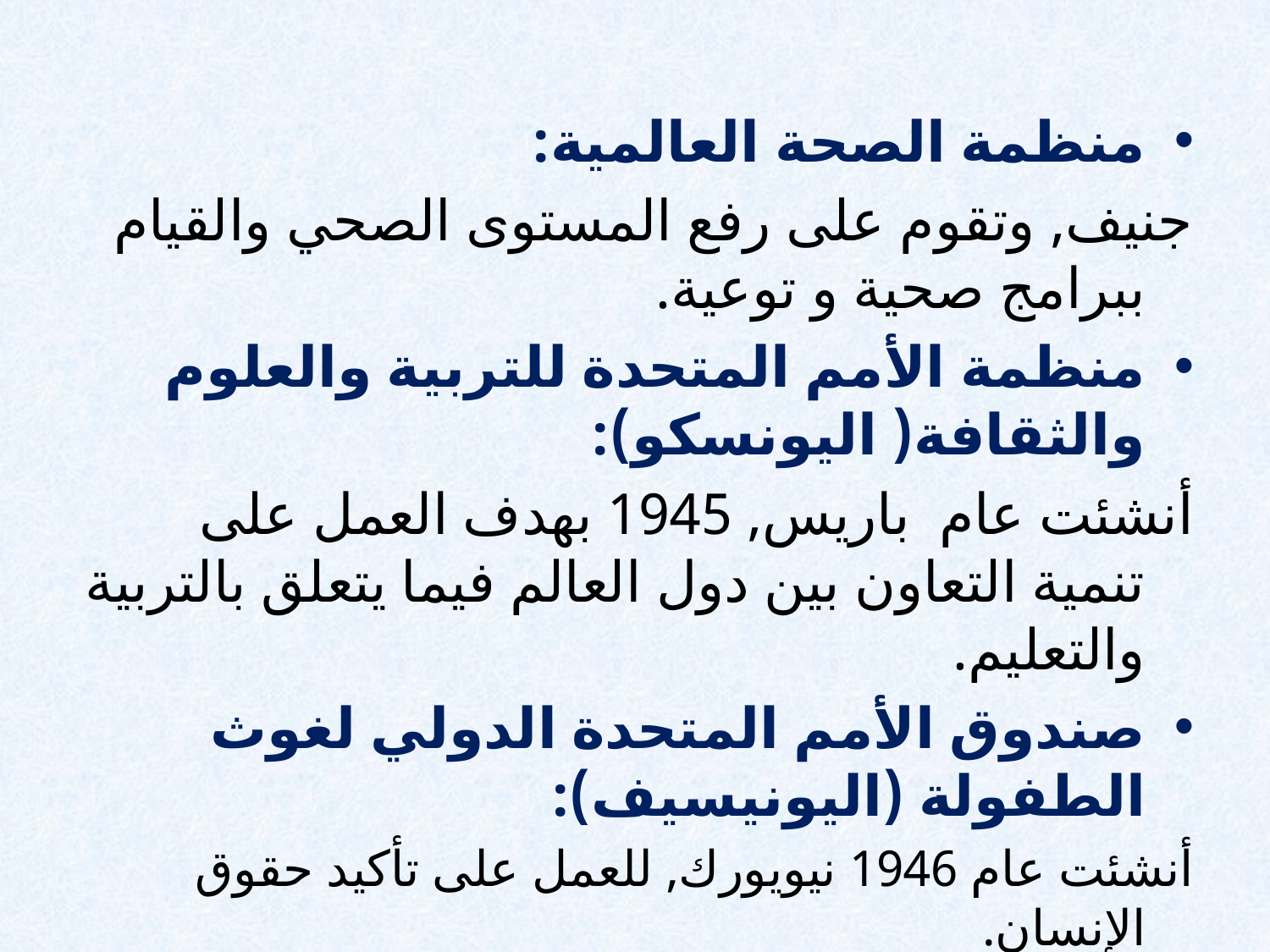

منظمة الصحة العالمية:
جنيف, وتقوم على رفع المستوى الصحي والقيام ببرامج صحية و توعية.
منظمة الأمم المتحدة للتربية والعلوم والثقافة( اليونسكو):
أنشئت عام  باريس, 1945 بهدف العمل على تنمية التعاون بين دول العالم فيما يتعلق بالتربية والتعليم.
صندوق الأمم المتحدة الدولي لغوث الطفولة (اليونيسيف):
أنشئت عام 1946 نيويورك, للعمل على تأكيد حقوق الإنسان.